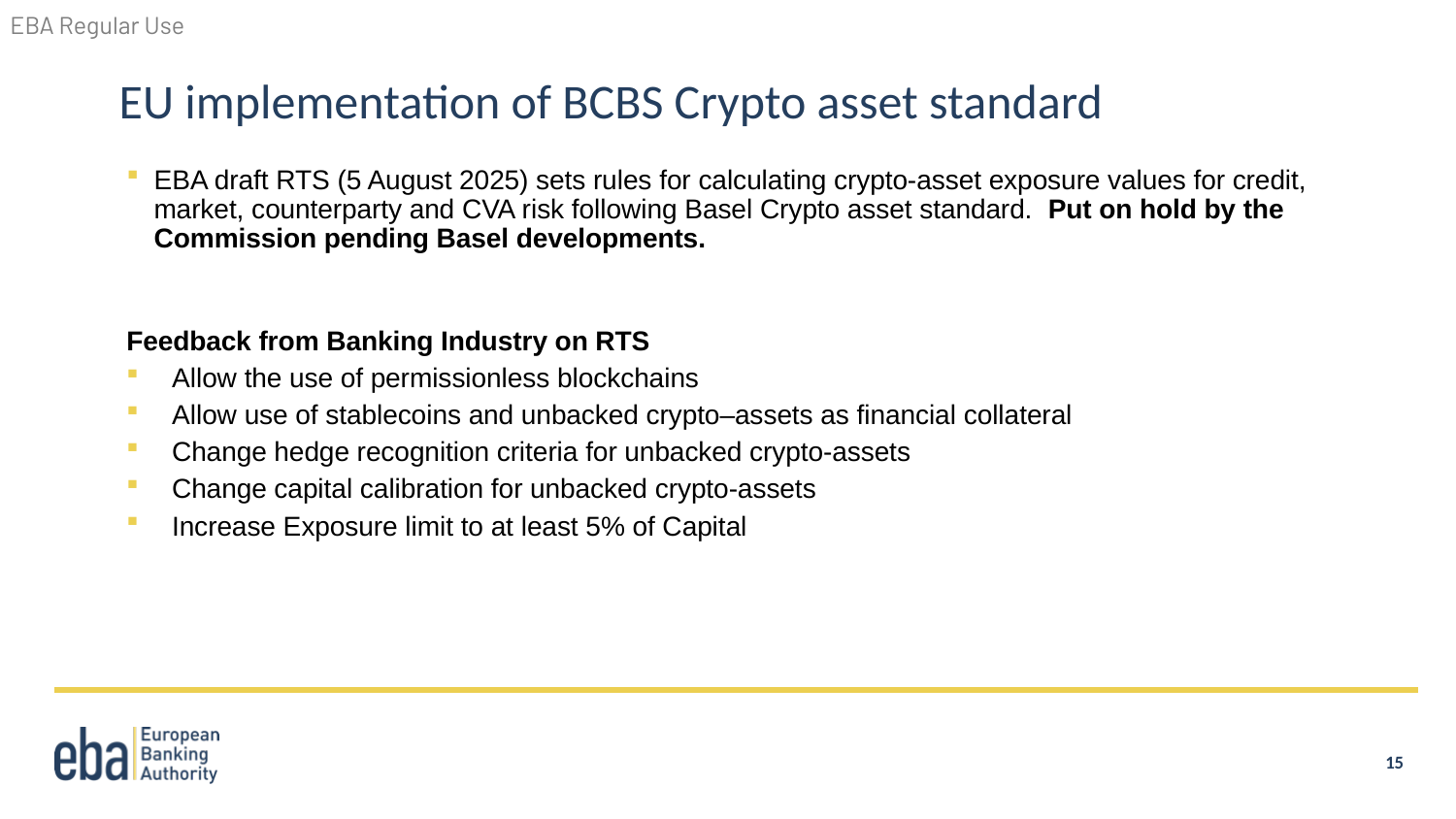

# EU implementation of BCBS Crypto asset standard
EBA draft RTS (5 August 2025) sets rules for calculating crypto‑asset exposure values for credit, market, counterparty and CVA risk following Basel Crypto asset standard.  Put on hold by the Commission pending Basel developments.

Feedback from Banking Industry on RTS
Allow the use of permissionless blockchains
Allow use of stablecoins and unbacked crypto–assets as financial collateral
Change hedge recognition criteria for unbacked crypto-assets
Change capital calibration for unbacked crypto-assets
Increase Exposure limit to at least 5% of Capital

15